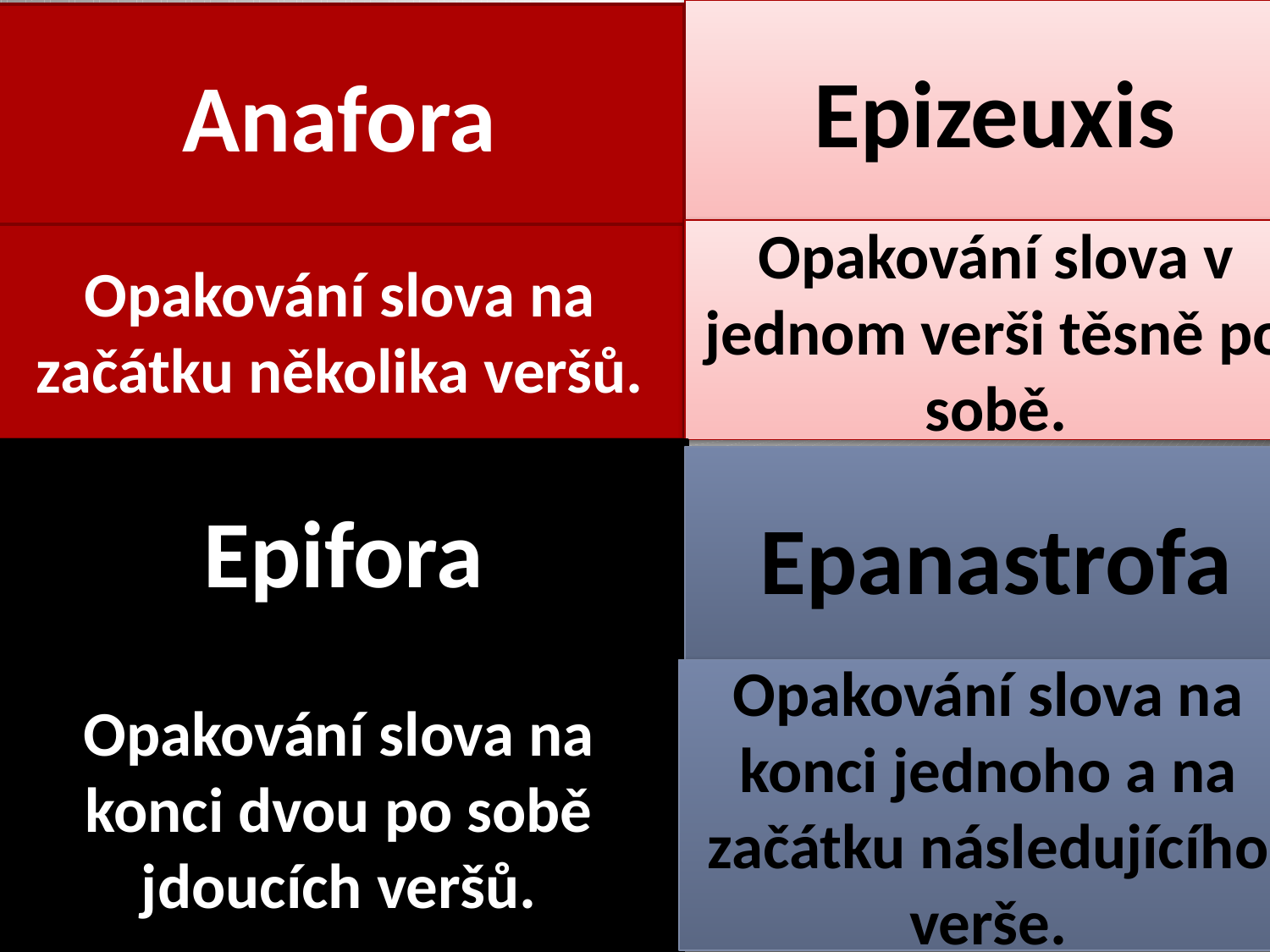

Epizeuxis
Anafora
# K. J. Erben „Kytice z pověstí národních“
Opakování slova na začátku několika veršů.

Opakování slova v jednom verši těsně po sobě.
     Básnické figury – pravidelné
                    opakování slov
Epifora
Epanastrofa
Opakování slova na konci jednoho a na začátku následujícího verše.
Opakování slova na konci dvou po sobě jdoucích veršů.